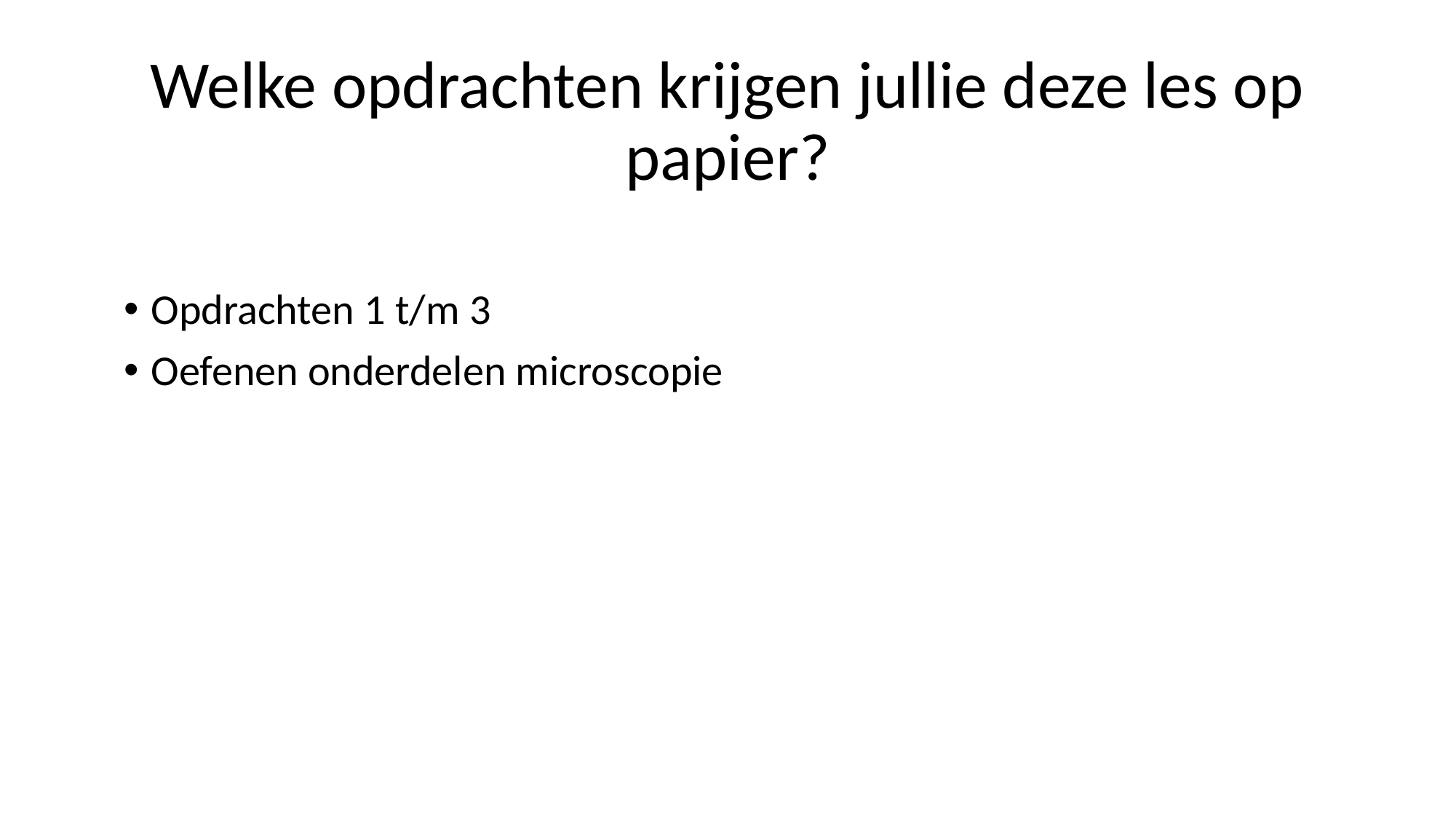

# Welke opdrachten krijgen jullie deze les op papier?
Opdrachten 1 t/m 3
Oefenen onderdelen microscopie